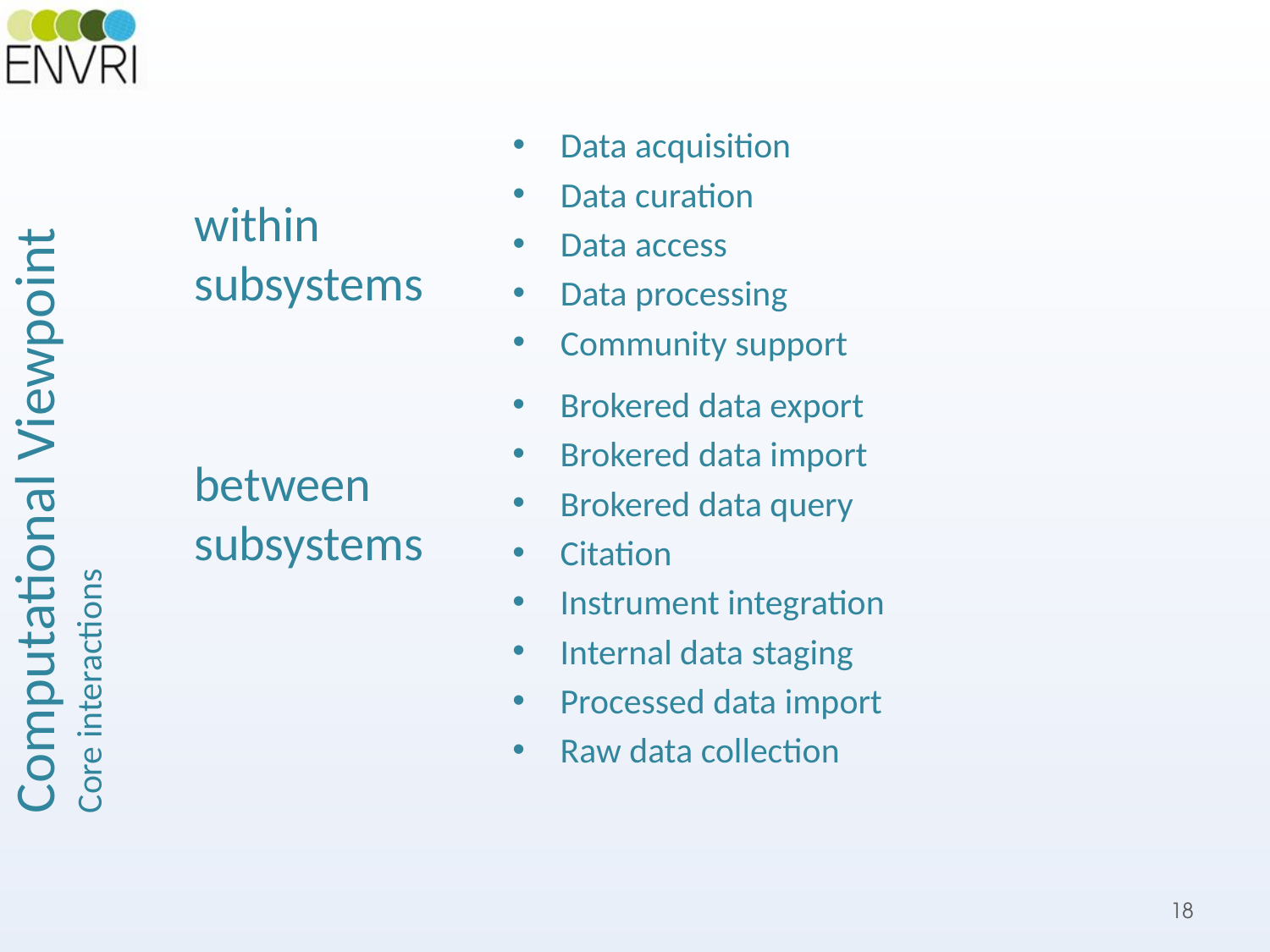

Data acquisition
Data curation
Data access
Data processing
Community support

within
subsystems
Brokered data export
Brokered data import
Brokered data query
Citation
Instrument integration
Internal data staging
Processed data import
Raw data collection
Computational Viewpoint
Core interactions
between
subsystems
18